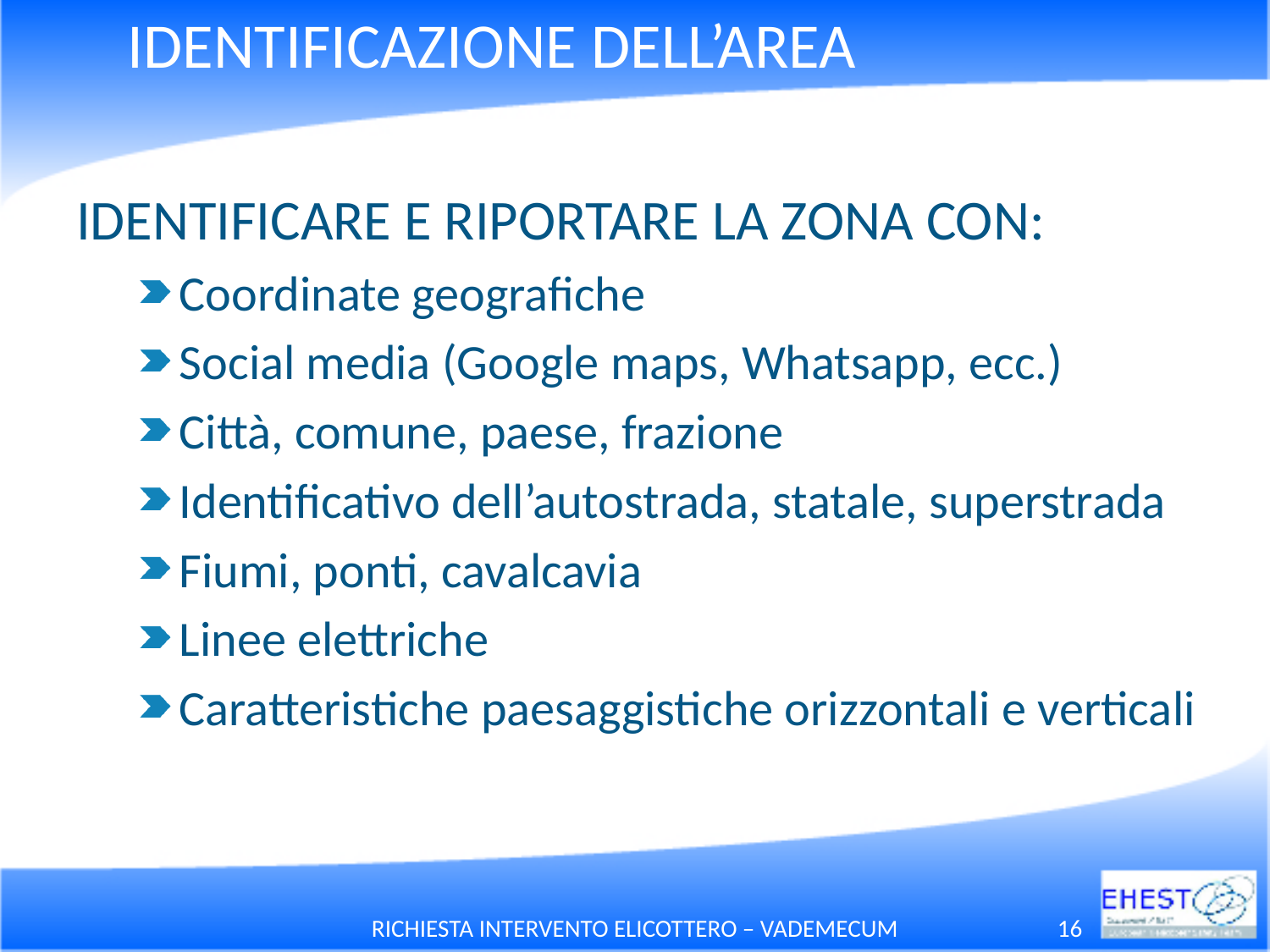

# IDENTIFICAZIONE DELL’AREA
IDENTIFICARE E RIPORTARE LA ZONA CON:
Coordinate geografiche
Social media (Google maps, Whatsapp, ecc.)
Città, comune, paese, frazione
Identificativo dell’autostrada, statale, superstrada
Fiumi, ponti, cavalcavia
Linee elettriche
Caratteristiche paesaggistiche orizzontali e verticali

RICHIESTA INTERVENTO ELICOTTERO – VADEMECUM
16